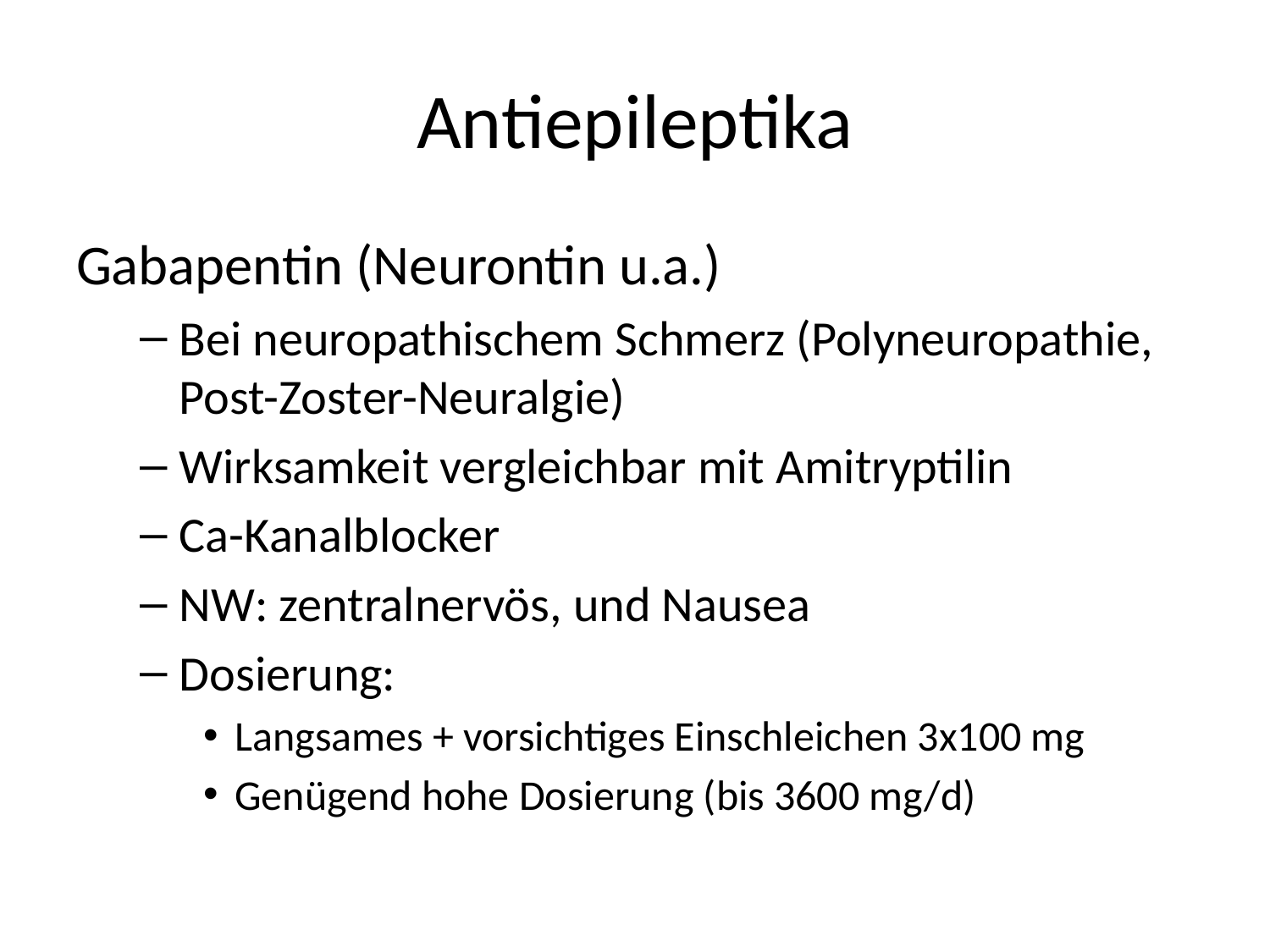

# Antiepileptika
Gabapentin (Neurontin u.a.)
Bei neuropathischem Schmerz (Polyneuropathie, Post-Zoster-Neuralgie)
Wirksamkeit vergleichbar mit Amitryptilin
Ca-Kanalblocker
NW: zentralnervös, und Nausea
Dosierung:
Langsames + vorsichtiges Einschleichen 3x100 mg
Genügend hohe Dosierung (bis 3600 mg/d)